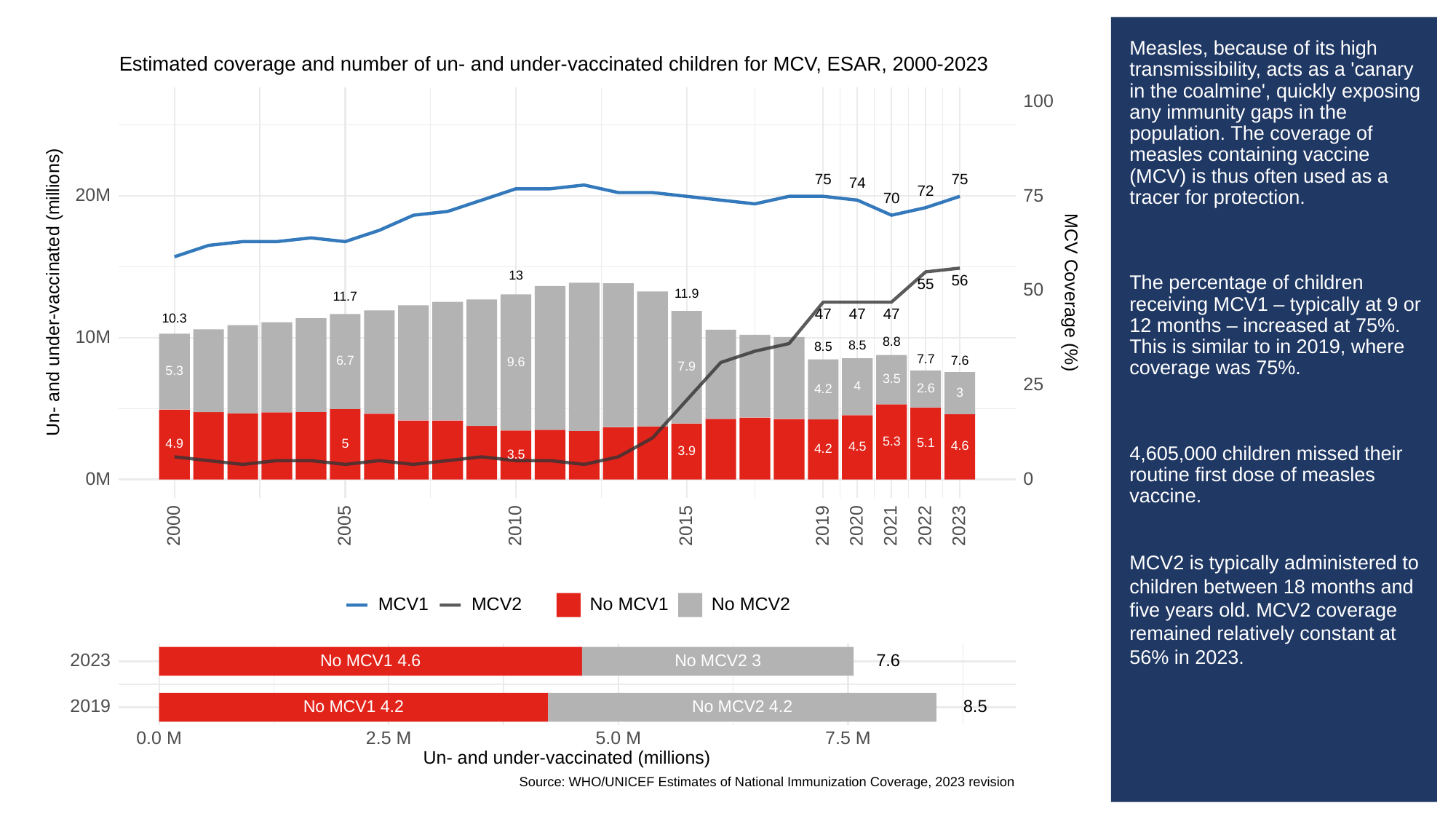

# Measles, because of its high transmissibility, acts as a 'canary in the coalmine', quickly exposing any immunity gaps in the population. The coverage of measles containing vaccine (MCV) is thus often used as a tracer for protection.

The percentage of children receiving MCV1 – typically at 9 or 12 months – increased at 75%. This is similar to in 2019, where coverage was 75%.

4,605,000 children missed their routine first dose of measles vaccine.

MCV2 is typically administered to children between 18 months and five years old. MCV2 coverage remained relatively constant at 56% in 2023.

Estimated coverage and number of un- and under-vaccinated children for MCV, ESAR, 2000-2023

100

75
75
74

72
20M
75
70

13
56
55

50
Un- and under-vaccinated (millions)
MCV Coverage (%)

11.9

11.7

47
47
47

10.3

10M

8.8
8.5
8.5

7.7
7.6
6.7
9.6

7.9
5.3

3.5
25
4
2.6
4.2
3

5.3
5.1
5
4.9
4.6
4.5
4.2
3.9
3.5
0M
0

2023
2000
2005
2010
2015
2019
2020
2021
2022

MCV1
MCV2
No MCV1
No MCV2

2023
7.6
No MCV2 3
No MCV1 4.6

2019
8.5
No MCV1 4.2
No MCV2 4.2

0.0 M
2.5 M
5.0 M
7.5 M
Un- and under-vaccinated (millions)
Source: WHO/UNICEF Estimates of National Immunization Coverage, 2023 revision